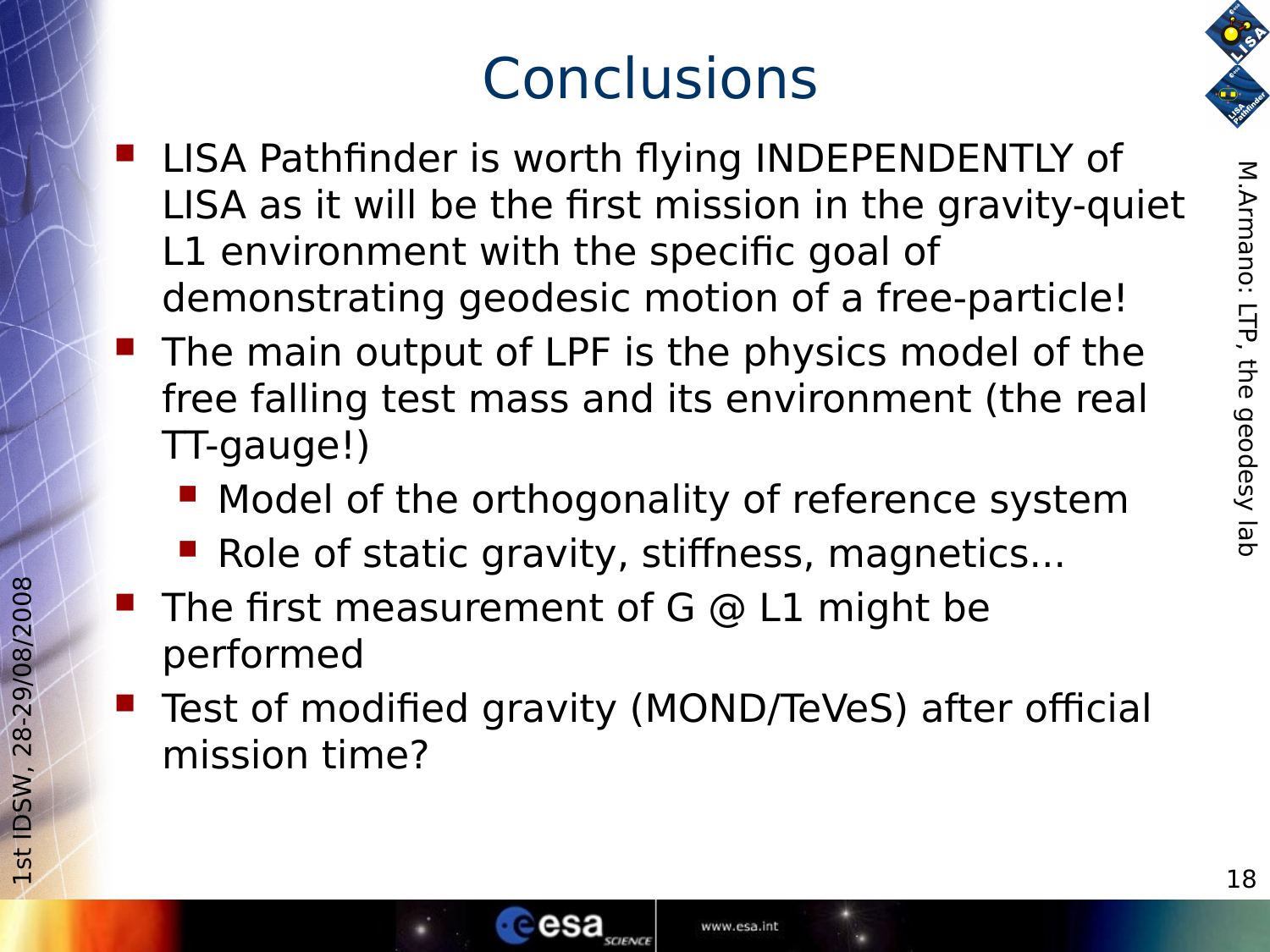

# Conclusions
LISA Pathfinder is worth flying INDEPENDENTLY of LISA as it will be the first mission in the gravity-quiet L1 environment with the specific goal of demonstrating geodesic motion of a free-particle!
The main output of LPF is the physics model of the free falling test mass and its environment (the real TT-gauge!)
Model of the orthogonality of reference system
Role of static gravity, stiffness, magnetics...
The first measurement of G @ L1 might be performed
Test of modified gravity (MOND/TeVeS) after official mission time?
M.Armano: LTP, the geodesy lab
1st IDSW, 28-29/08/2008
18